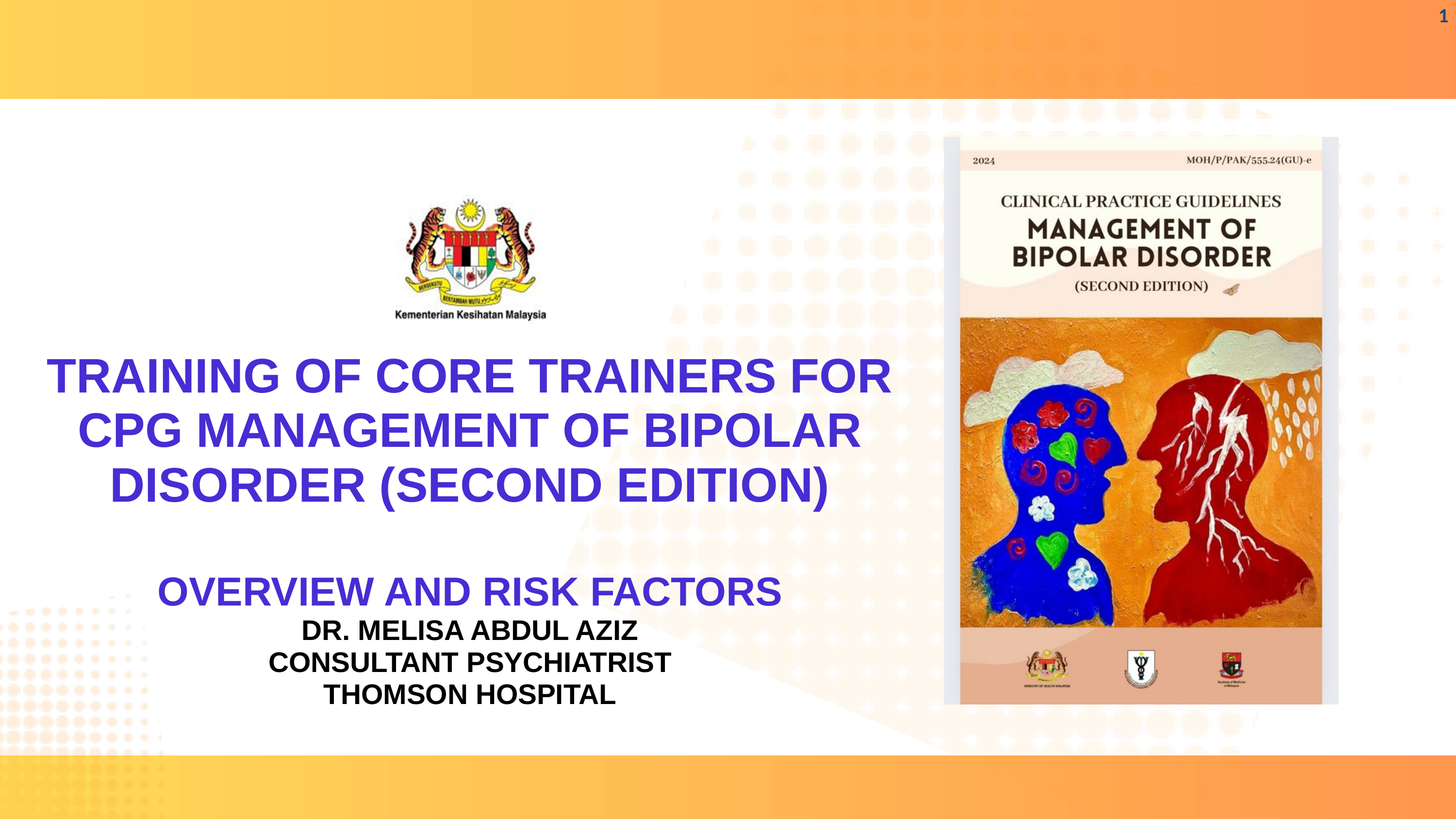

1

TRAINING OF CORE TRAINERS FOR CPG MANAGEMENT OF BIPOLAR DISORDER (SECOND EDITION)

OVERVIEW AND RISK FACTORS
DR. MELISA ABDUL AZIZ
CONSULTANT PSYCHIATRIST
THOMSON HOSPITAL